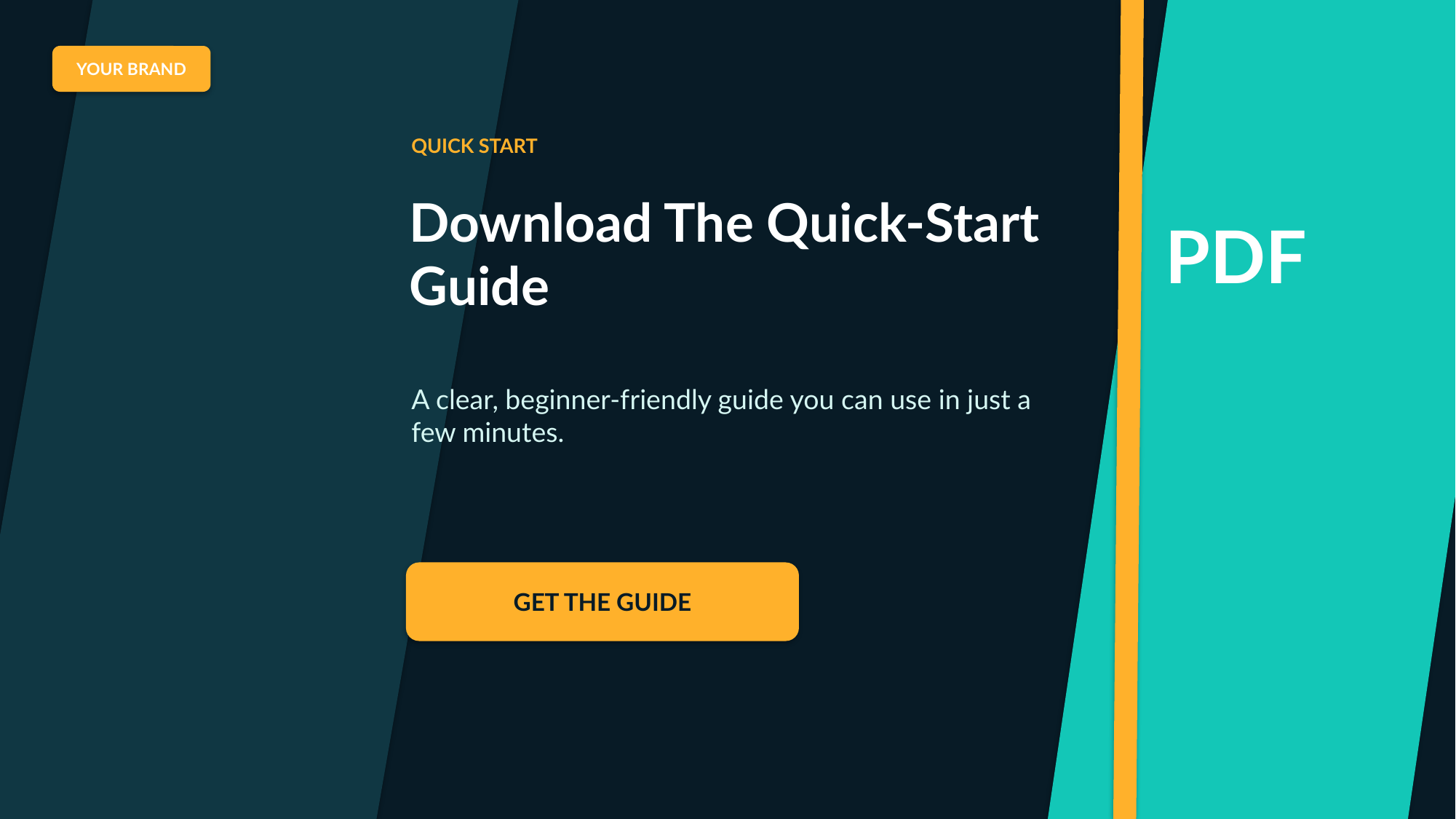

YOUR BRAND
QUICK START
PDF
Download The Quick-Start Guide
A clear, beginner-friendly guide you can use in just a few minutes.

GET THE GUIDE
PAUSE • NOTICE • CLICK